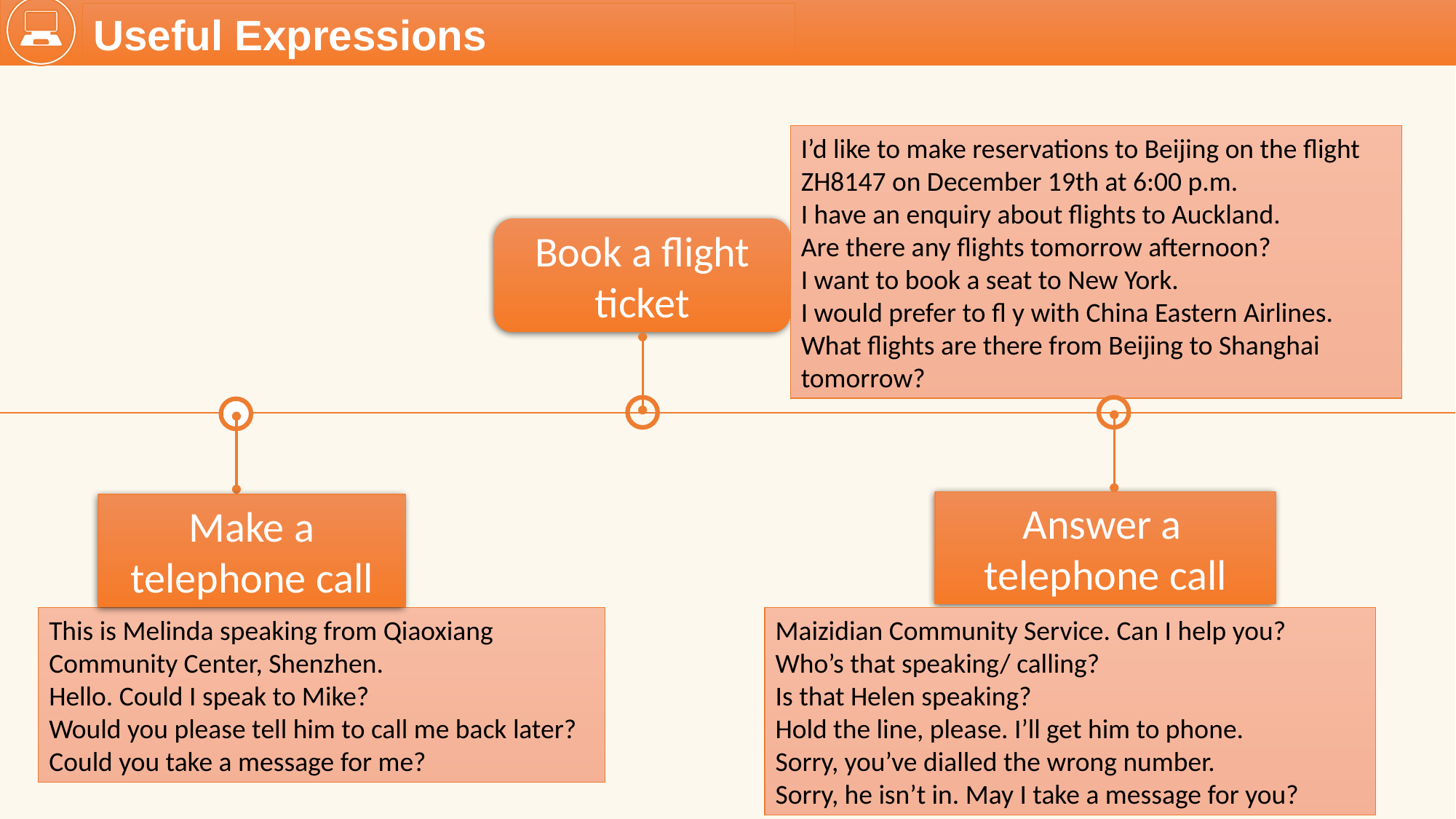

Useful Expressions
I’d like to make reservations to Beijing on the flight ZH8147 on December 19th at 6:00 p.m.
I have an enquiry about flights to Auckland.
Are there any flights tomorrow afternoon?
I want to book a seat to New York.
I would prefer to fl y with China Eastern Airlines.
What flights are there from Beijing to Shanghai tomorrow?
Book a flight ticket

        Answer a
    telephone call
Maizidian Community Service. Can I help you?
Who’s that speaking/ calling?
Is that Helen speaking?
Hold the line, please. I’ll get him to phone.
Sorry, you’ve dialled the wrong number.
Sorry, he isn’t in. May I take a message for you?
Make a telephone call
This is Melinda speaking from Qiaoxiang Community Center, Shenzhen.
Hello. Could I speak to Mike?
Would you please tell him to call me back later?
Could you take a message for me?